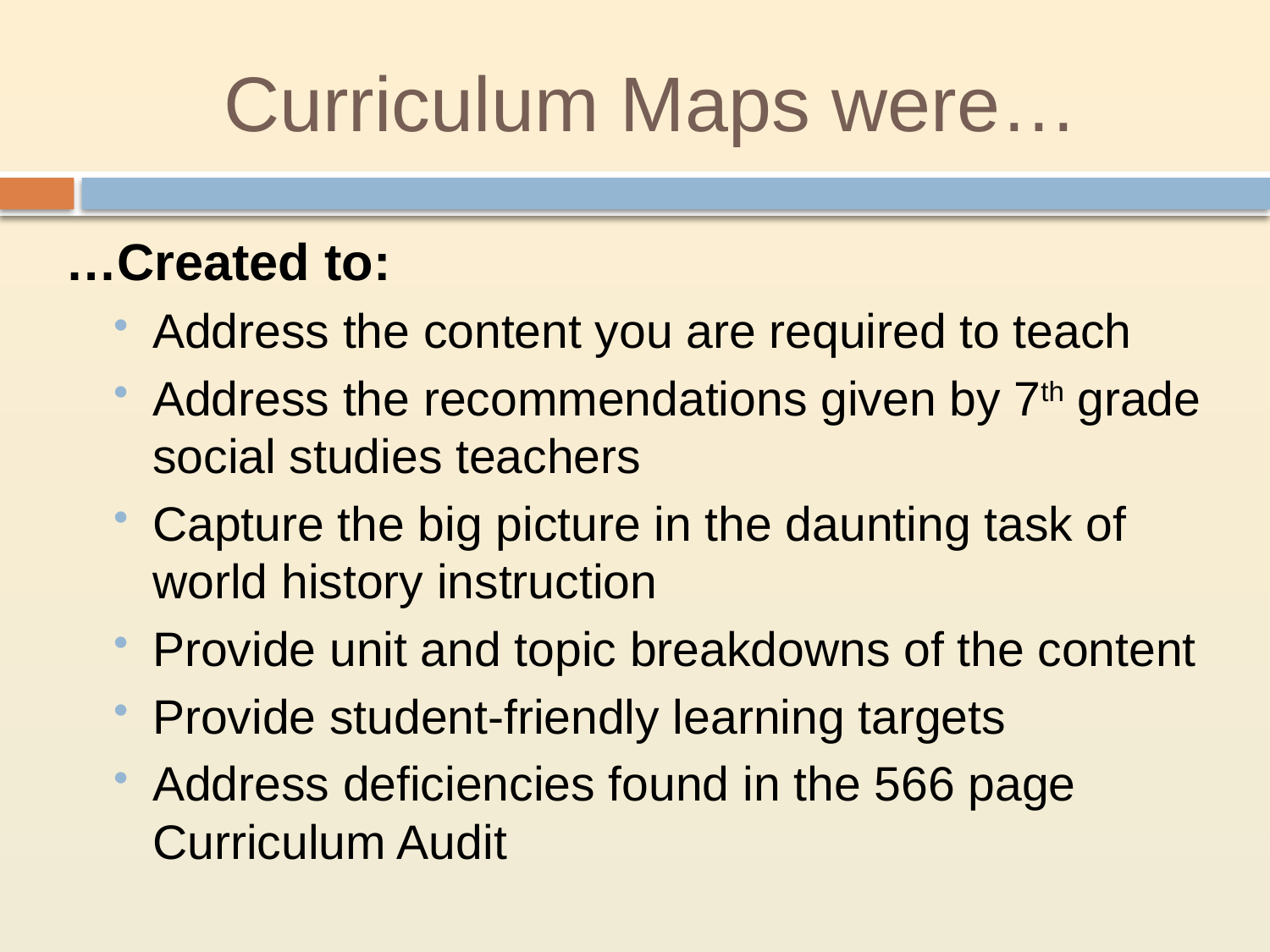

# Curriculum Maps were…
…Created to:
Address the content you are required to teach
Address the recommendations given by 7th grade social studies teachers
Capture the big picture in the daunting task of world history instruction
Provide unit and topic breakdowns of the content
Provide student-friendly learning targets
Address deficiencies found in the 566 page Curriculum Audit